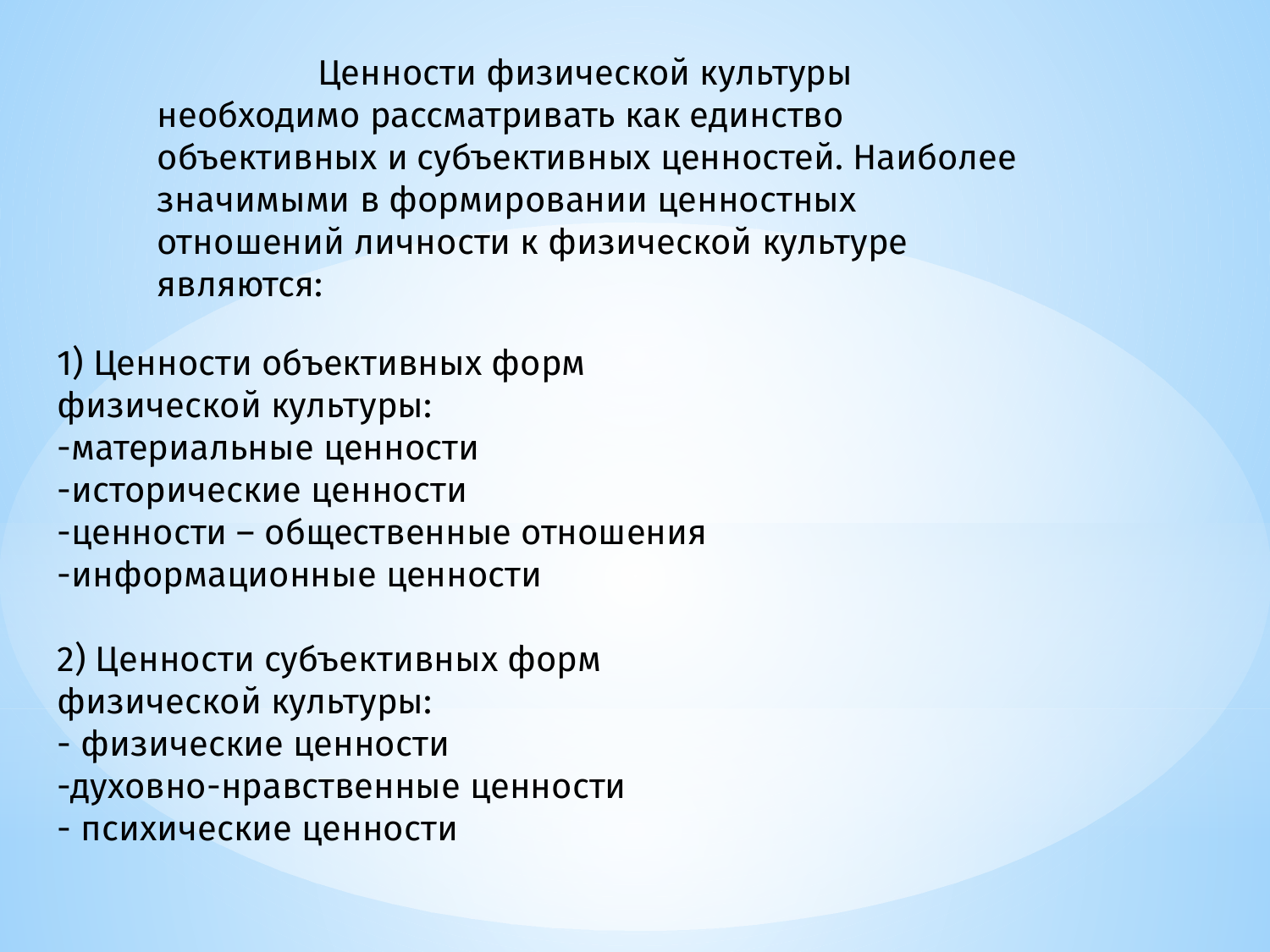

Ценности физической культуры
необходимо рассматривать как единство объективных и субъективных ценностей. Наиболее значимыми в формировании ценностных отношений личности к физической культуре являются:

1) Ценности объективных форм физической культуры:
-материальные ценности
-исторические ценности
-ценности – общественные отношения
-информационные ценности

2) Ценности субъективных форм физической культуры:
- физические ценности
-духовно-нравственные ценности
- психические ценности